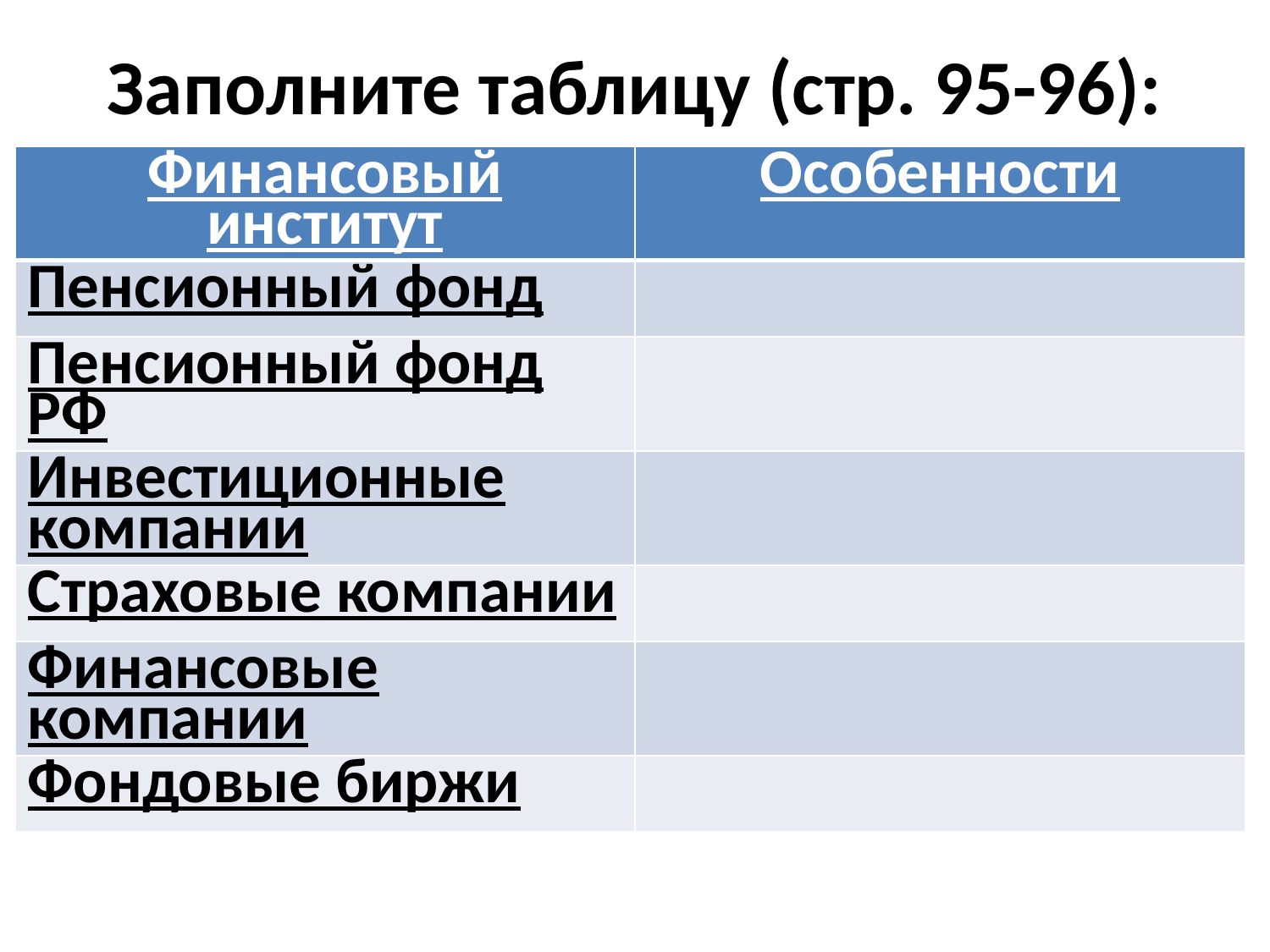

# Заполните таблицу (стр. 95-96):
| Финансовый институт | Особенности |
| --- | --- |
| Пенсионный фонд |  |
| Пенсионный фонд РФ |  |
| Инвестиционные компании |  |
| Страховые компании |  |
| Финансовые компании |  |
| Фондовые биржи |  |